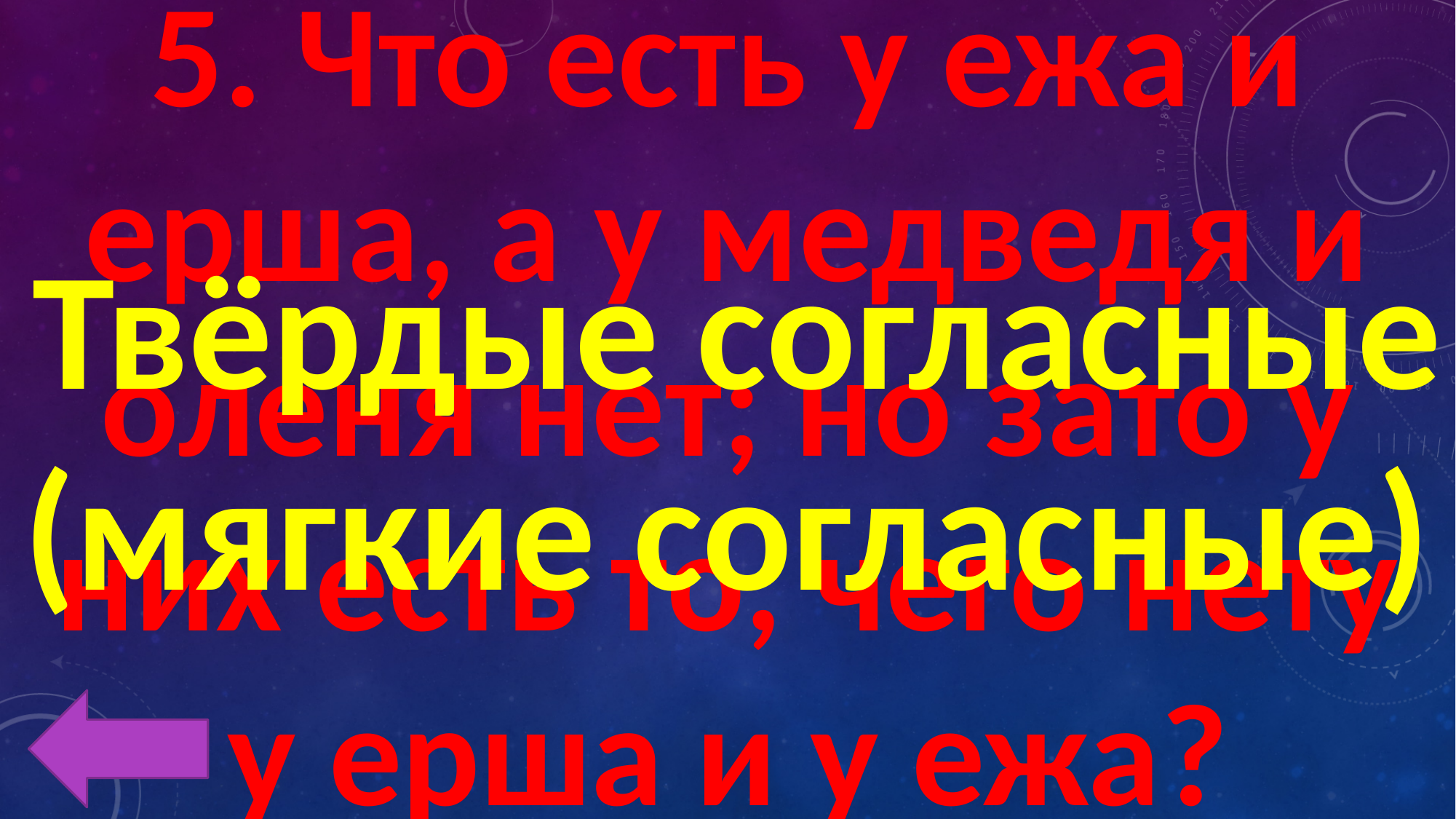

5. Что есть у ежа и ерша, а у медведя и оленя нет; но зато у них есть то, чего нету у ерша и у ежа?
 Твёрдые согласные (мягкие согласные)